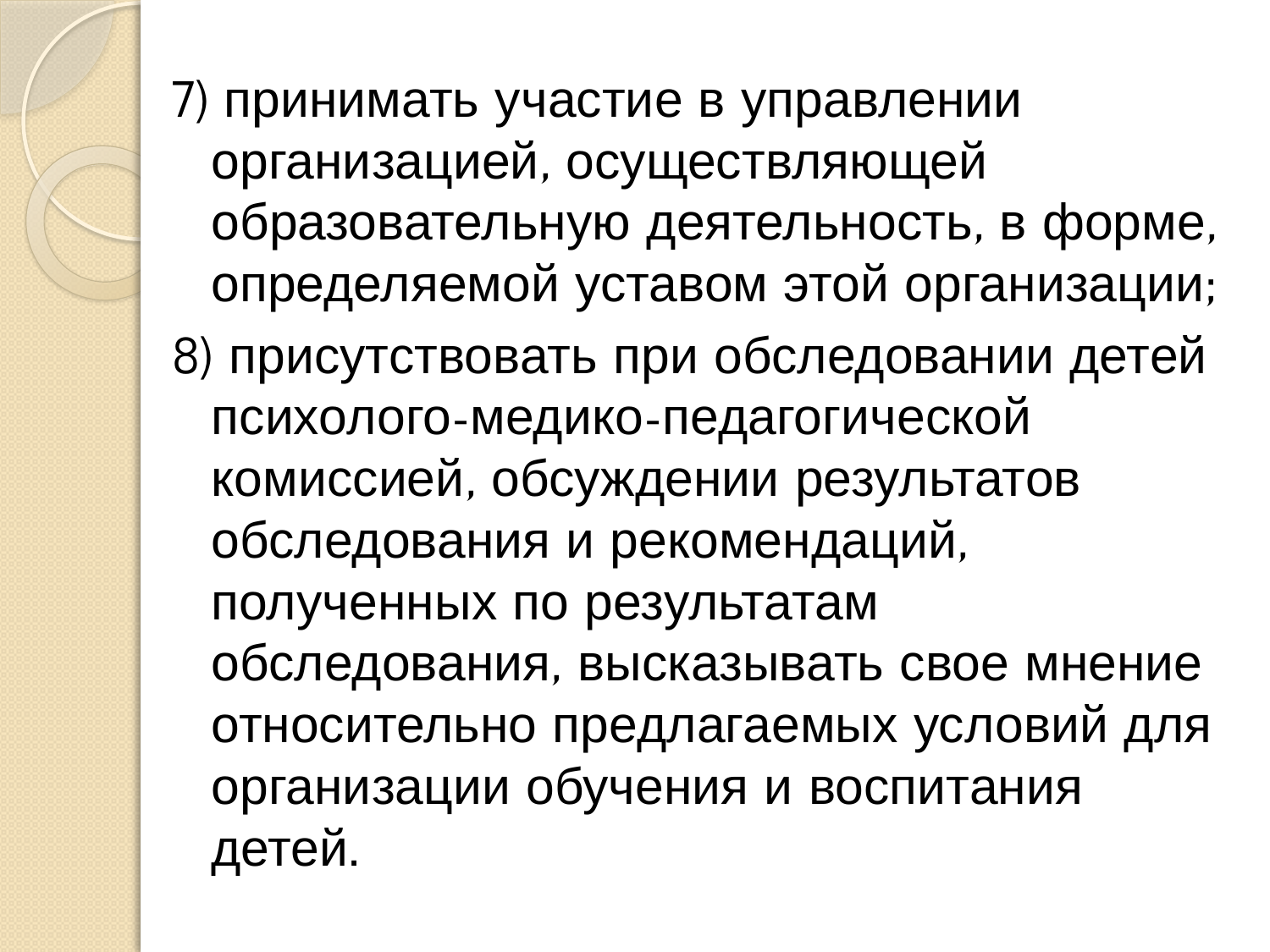

#
7) принимать участие в управлении организацией, осуществляющей образовательную деятельность, в форме, определяемой уставом этой организации;
8) присутствовать при обследовании детей психолого-медико-педагогической комиссией, обсуждении результатов обследования и рекомендаций, полученных по результатам обследования, высказывать свое мнение относительно предлагаемых условий для организации обучения и воспитания детей.